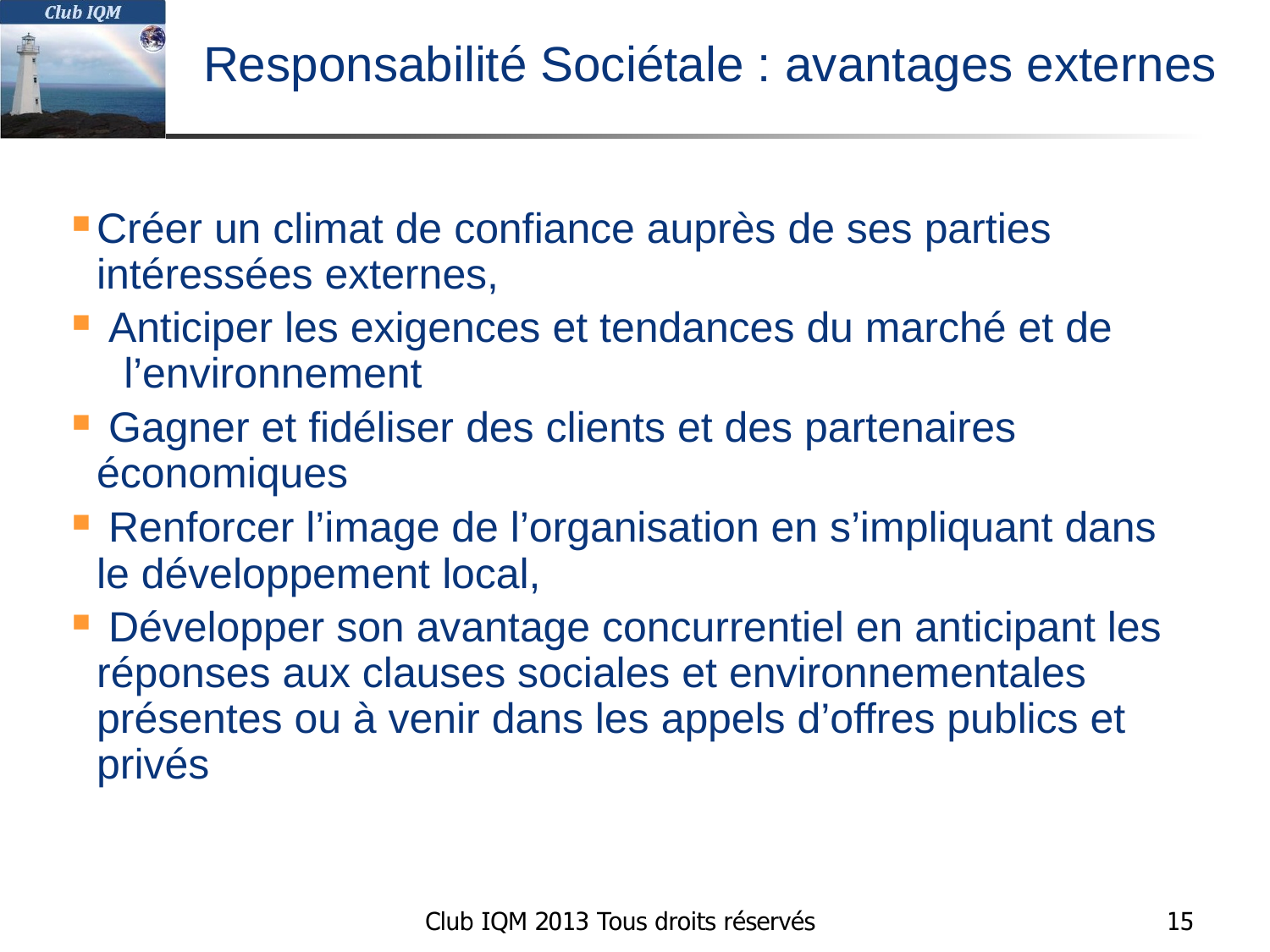

Responsabilité Sociétale : avantages externes
Créer un climat de confiance auprès de ses parties intéressées externes,
 Anticiper les exigences et tendances du marché et de 	l’environnement
 Gagner et fidéliser des clients et des partenaires économiques
 Renforcer l’image de l’organisation en s’impliquant dans le développement local,
 Développer son avantage concurrentiel en anticipant les réponses aux clauses sociales et environnementales présentes ou à venir dans les appels d’offres publics et privés

Club IQM 2013 Tous droits réservés
15